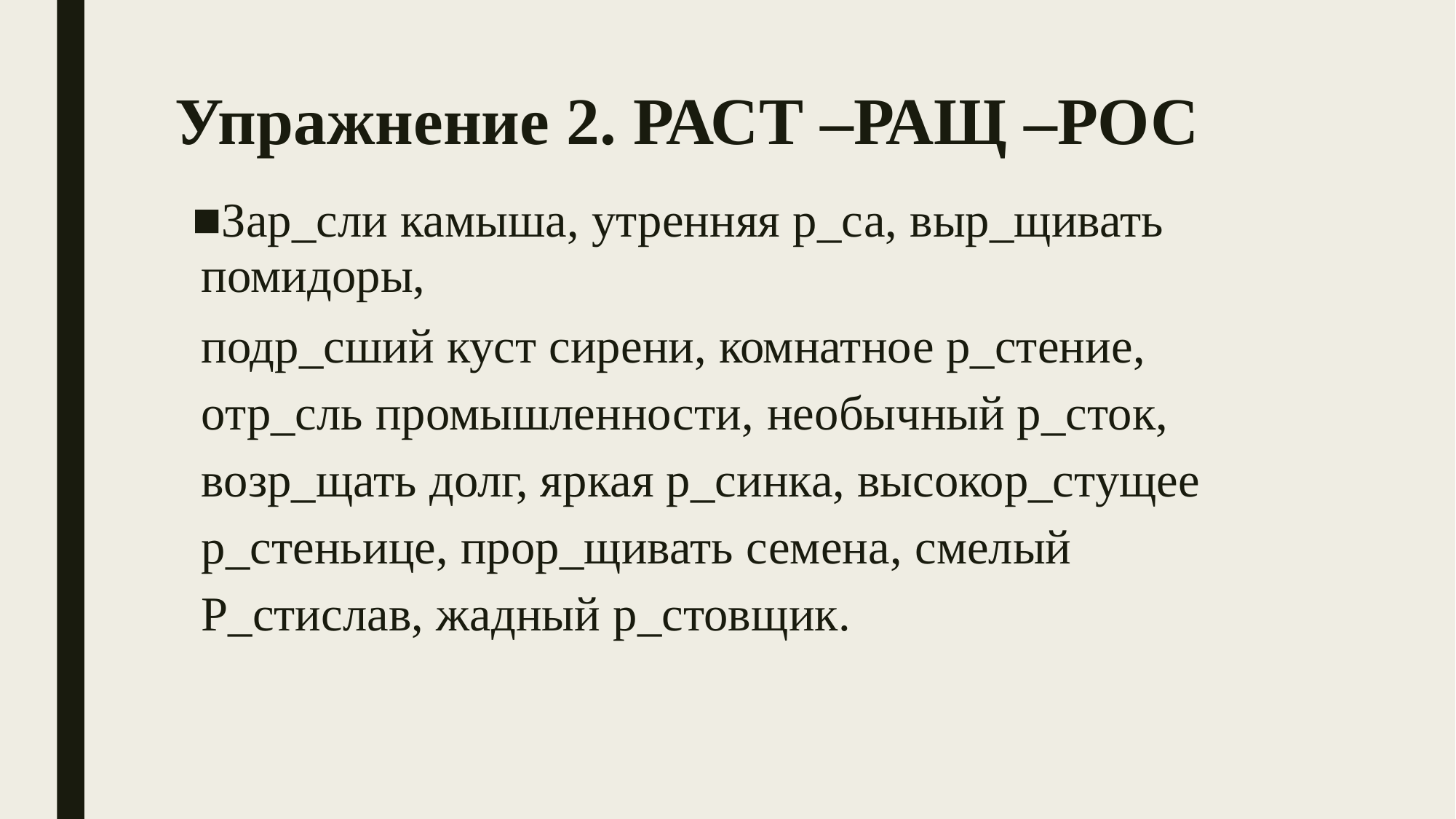

# Упражнение 2. РАСТ –РАЩ –РОС
Зар_сли камыша, утренняя р_са, выр_щивать помидоры,
подр_сший куст сирени, комнатное р_стение, отр_сль промышленности, необычный р_сток, возр_щать долг, яркая р_синка, высокор_стущее р_стеньице, прор_щивать семена, смелый Р_стислав, жадный р_стовщик.